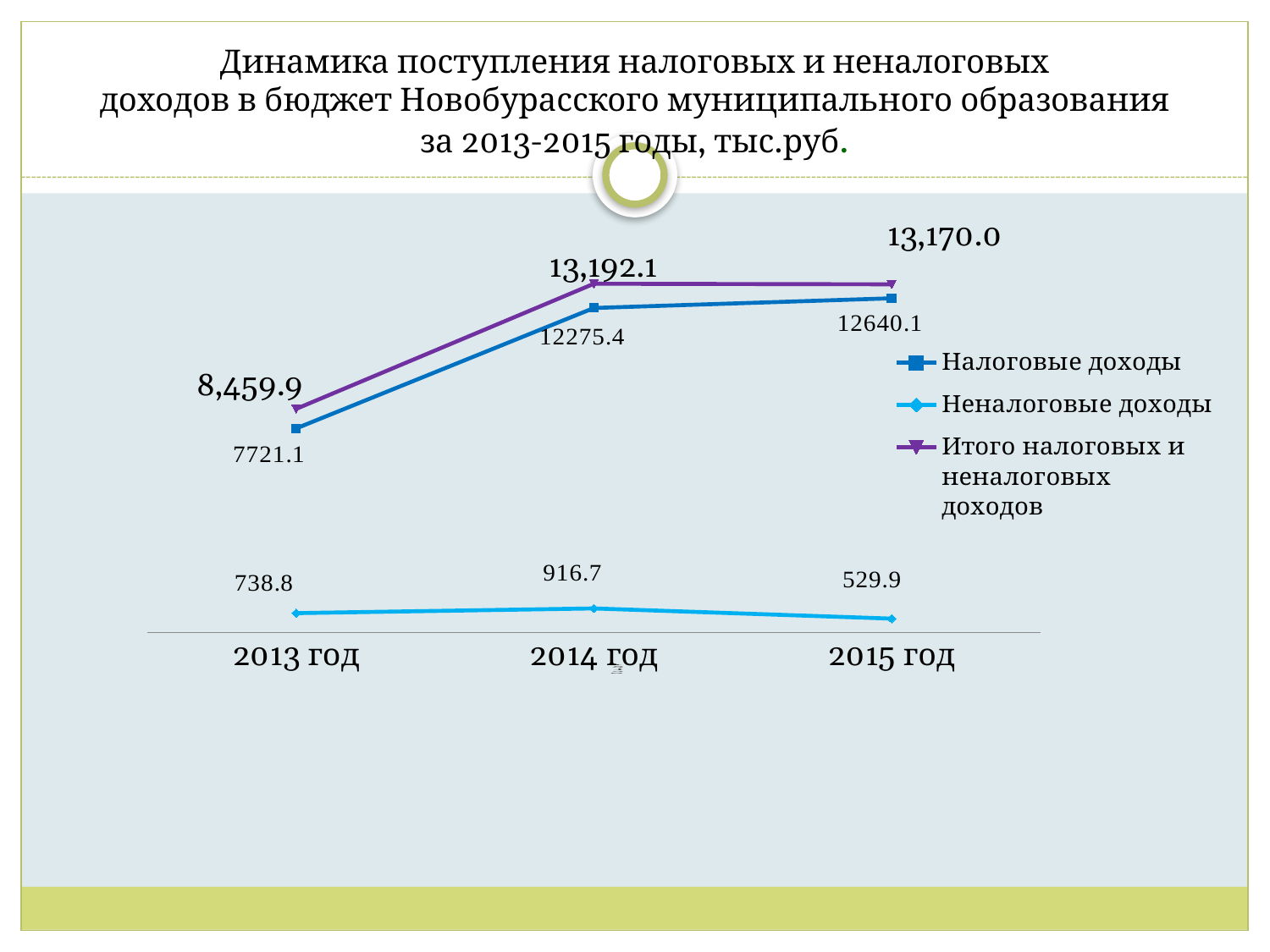

# Динамика поступления налоговых и неналоговых доходов в бюджет Новобурасского муниципального образования за 2013-2015 годы, тыс.руб.

### Chart

| Category | Налоговые доходы | Неналоговые доходы | Итого налоговых и неналоговых доходов |
|---|---|---|---|
| 2013 год | 7721.1 | 738.8 | 8459.9 |
| 2014 год | 12275.4 | 916.7 | 13192.1 |
| 2015 год | 12640.1 | 529.9 | 13170.0 |

[unsupported chart]